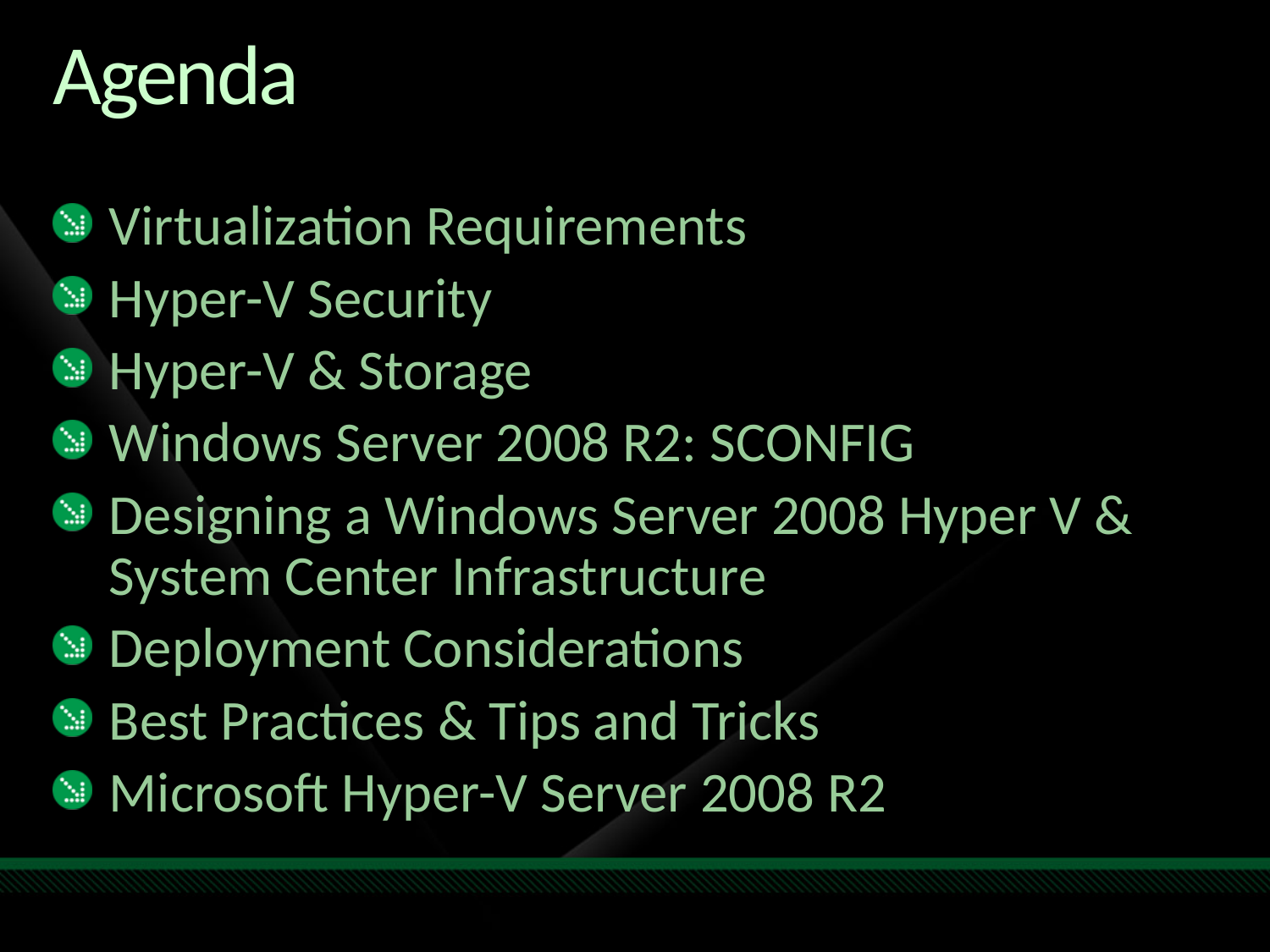

# Agenda
Virtualization Requirements
Hyper-V Security
Hyper-V & Storage
Windows Server 2008 R2: SCONFIG
Designing a Windows Server 2008 Hyper V & System Center Infrastructure
Deployment Considerations
Best Practices & Tips and Tricks
Microsoft Hyper-V Server 2008 R2